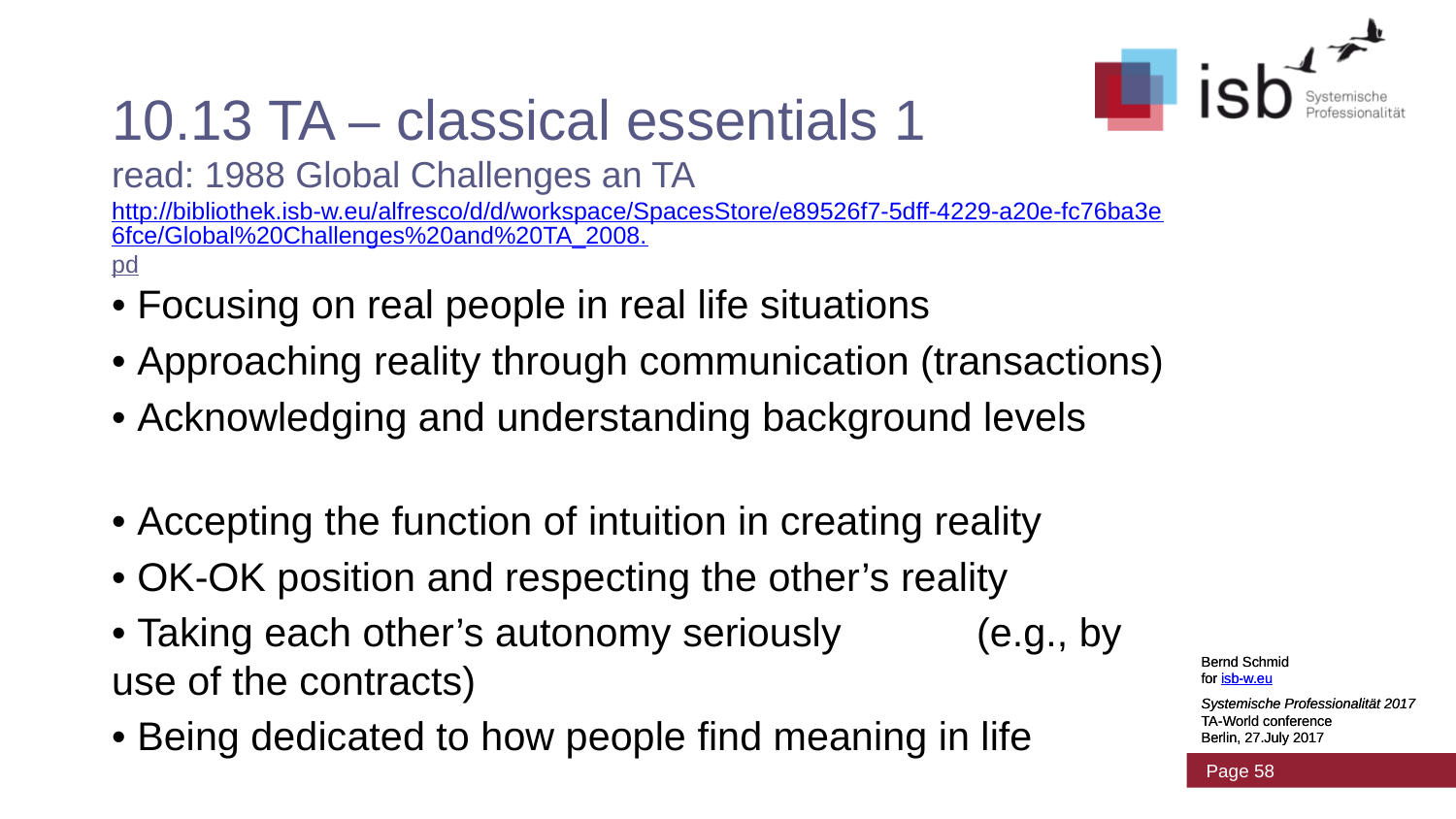

# 10.13 TA – classical essentials 1 read: 1988 Global Challenges an TA http://bibliothek.isb-w.eu/alfresco/d/d/workspace/SpacesStore/e89526f7-5dff-4229-a20e-fc76ba3e6fce/Global%20Challenges%20and%20TA_2008.pd
• Focusing on real people in real life situations
• Approaching reality through communication (transactions)
• Acknowledging and understanding background levels
• Accepting the function of intuition in creating reality
• OK-OK position and respecting the other’s reality
• Taking each other’s autonomy seriously 				(e.g., by use of the contracts)
• Being dedicated to how people find meaning in life

Bernd Schmid
for isb-w.eu
Systemische Professionalität 2017
TA-World conference
Berlin, 27.July 2017
 Page 58